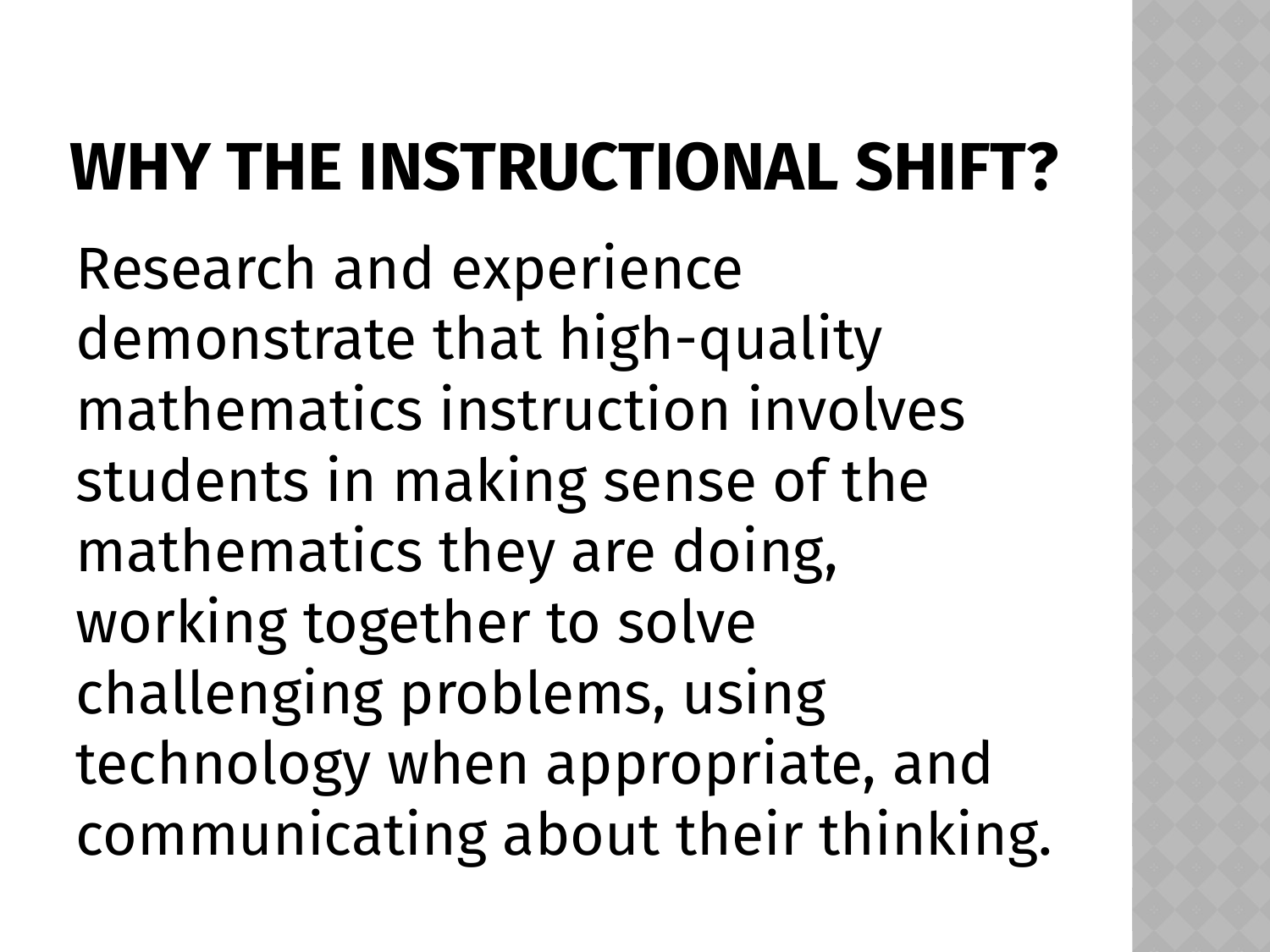

# Why the Instructional Shift?
Research and experience demonstrate that high-quality mathematics instruction involves students in making sense of the mathematics they are doing, working together to solve challenging problems, using technology when appropriate, and communicating about their thinking.